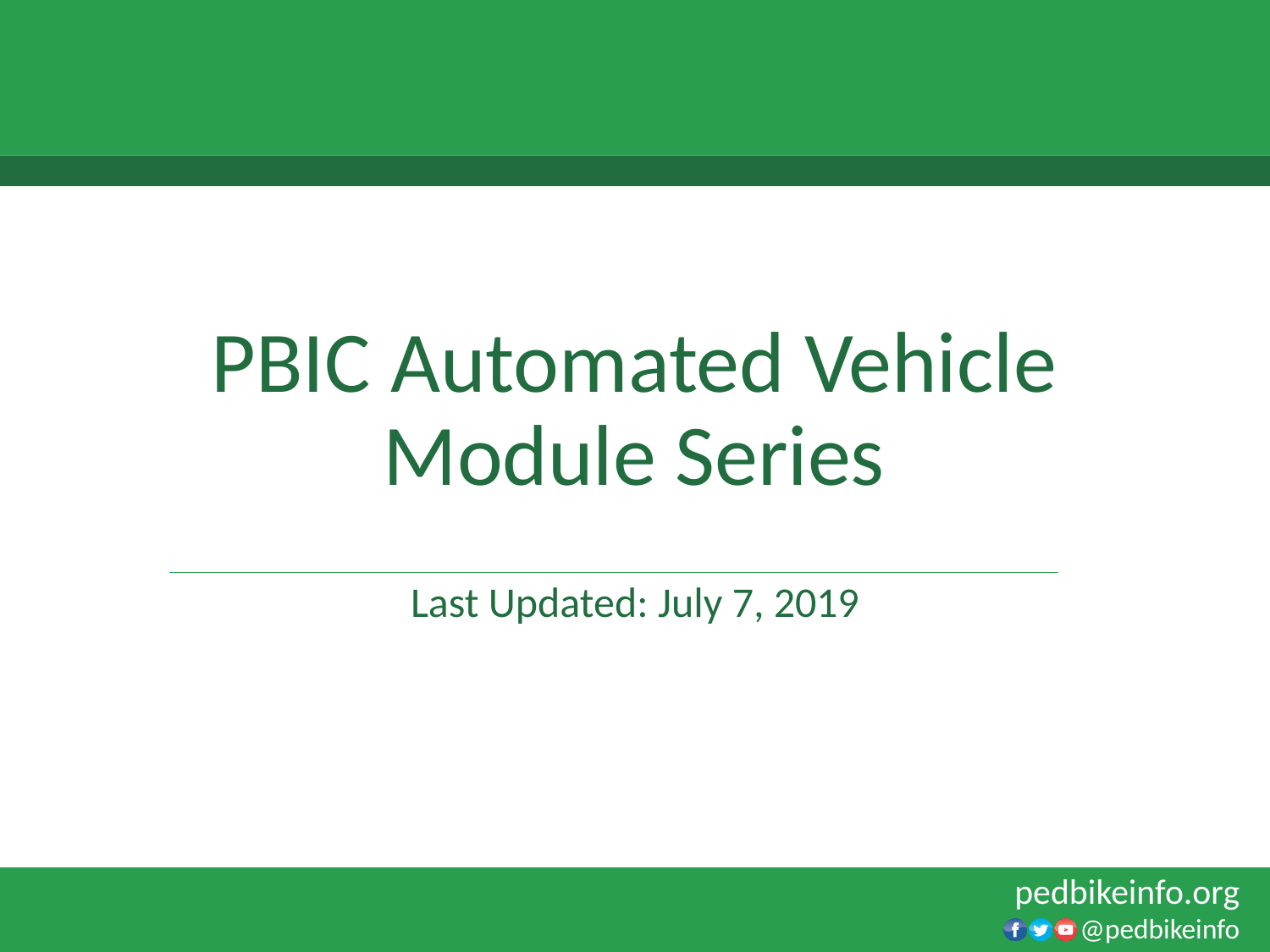

# PBIC Automated Vehicle Module Series
Last Updated: July 7, 2019